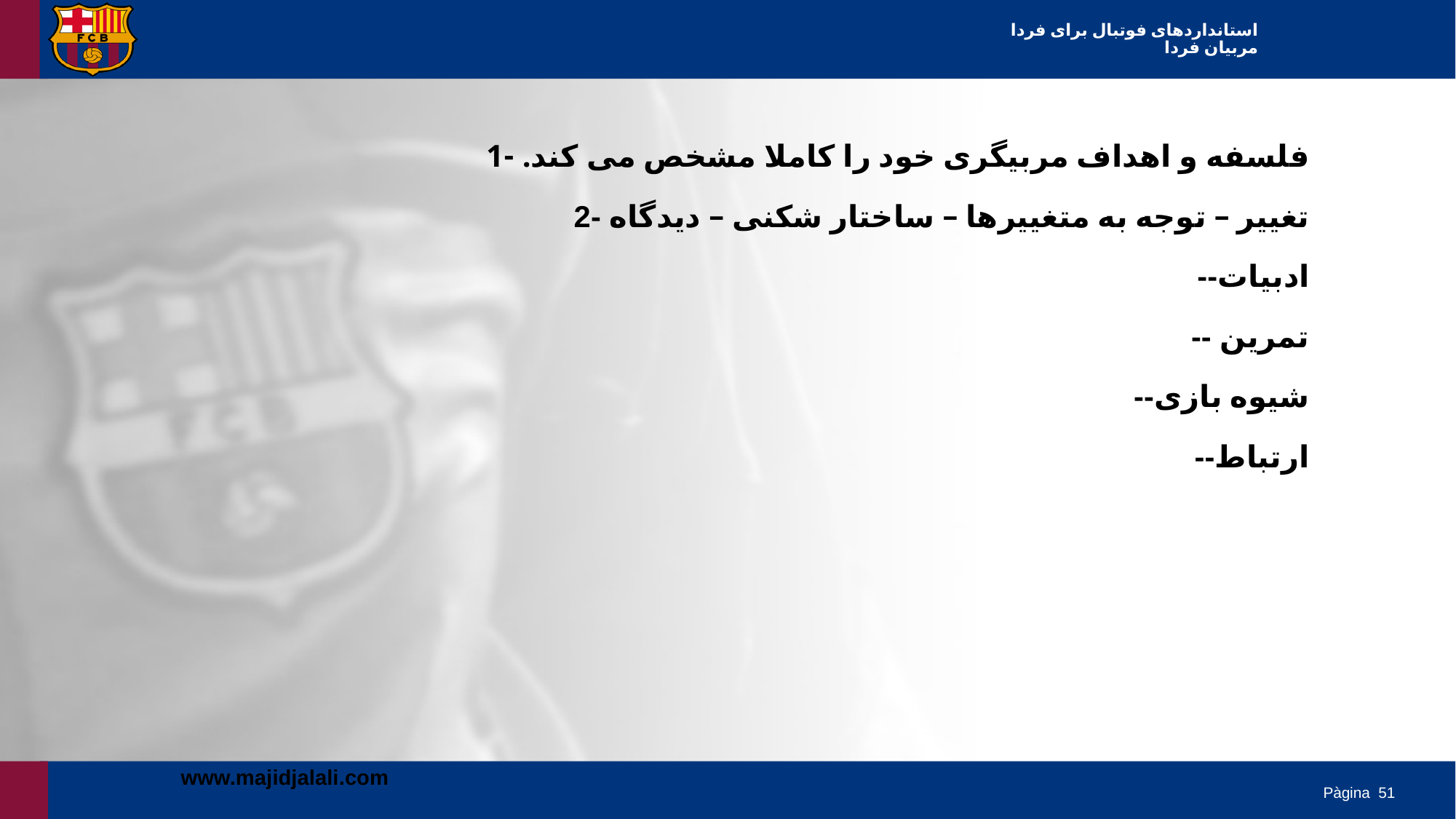

# استانداردهای فوتبال برای فردا مربیان فردا
فلسفه و اهداف مربیگری خود را کاملا مشخص می کند. -1
2- تغییر – توجه به متغییرها – ساختار شکنی – دیدگاه
                                                     --ادبیات
                                                     -- تمرین
                                                     --شیوه بازی
                                                     --ارتباط
www.majidjalali.com